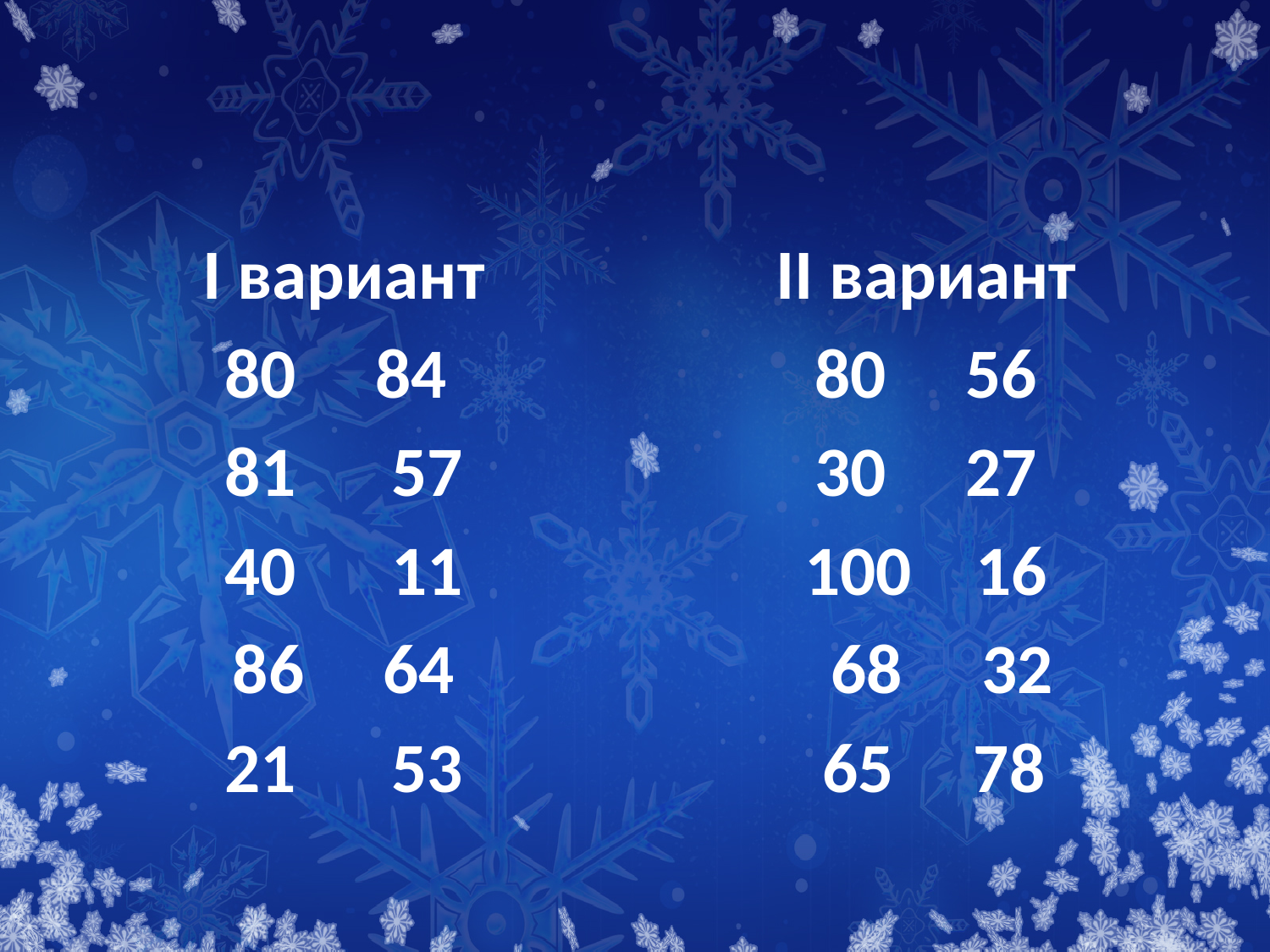

#
І вариант
     84
      57
40      11
86     64
21      53
ІІ вариант
80     56
30     27
    16
  68     32
 65     78